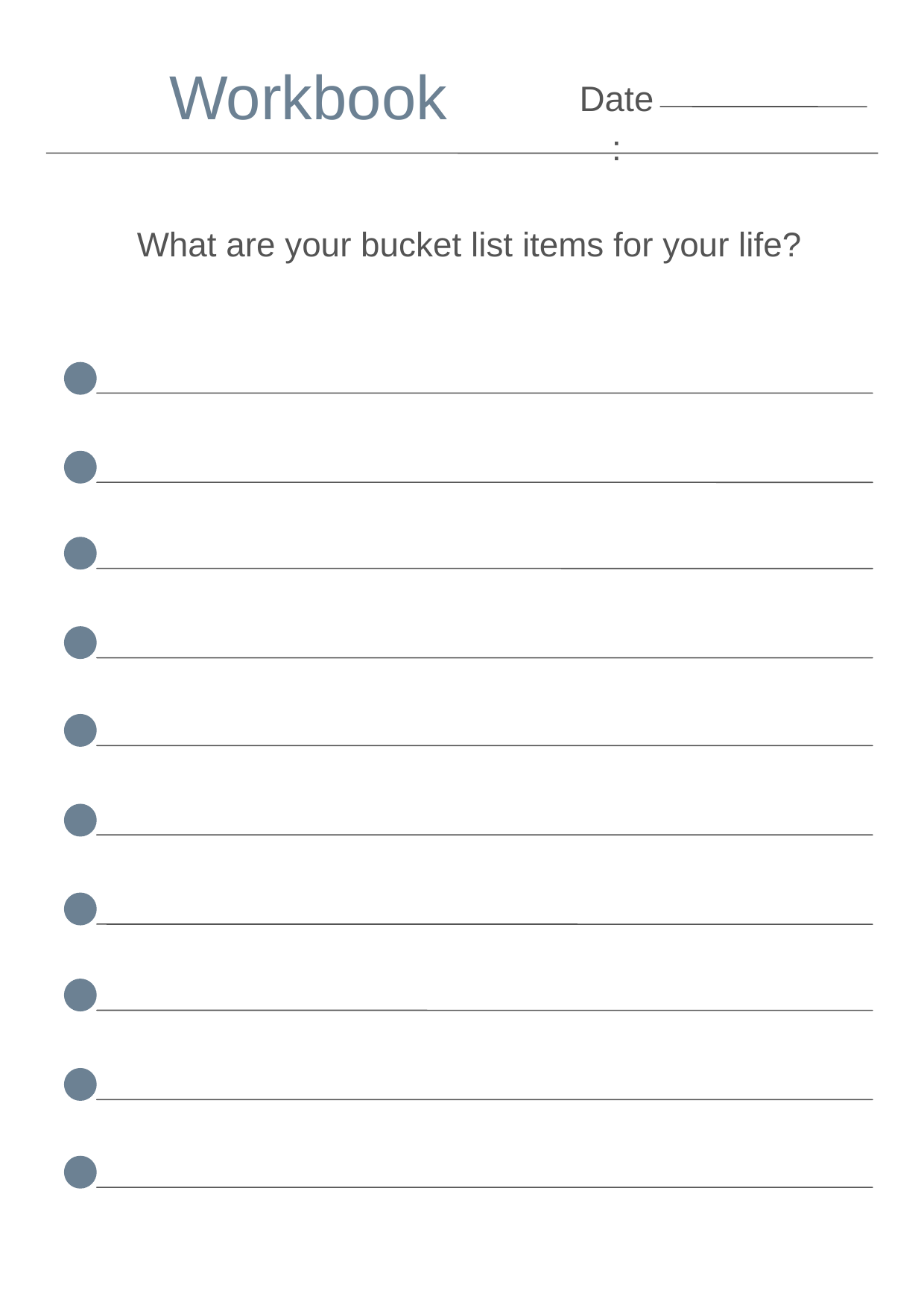

Workbook
Date:

What are your bucket list items for your life?